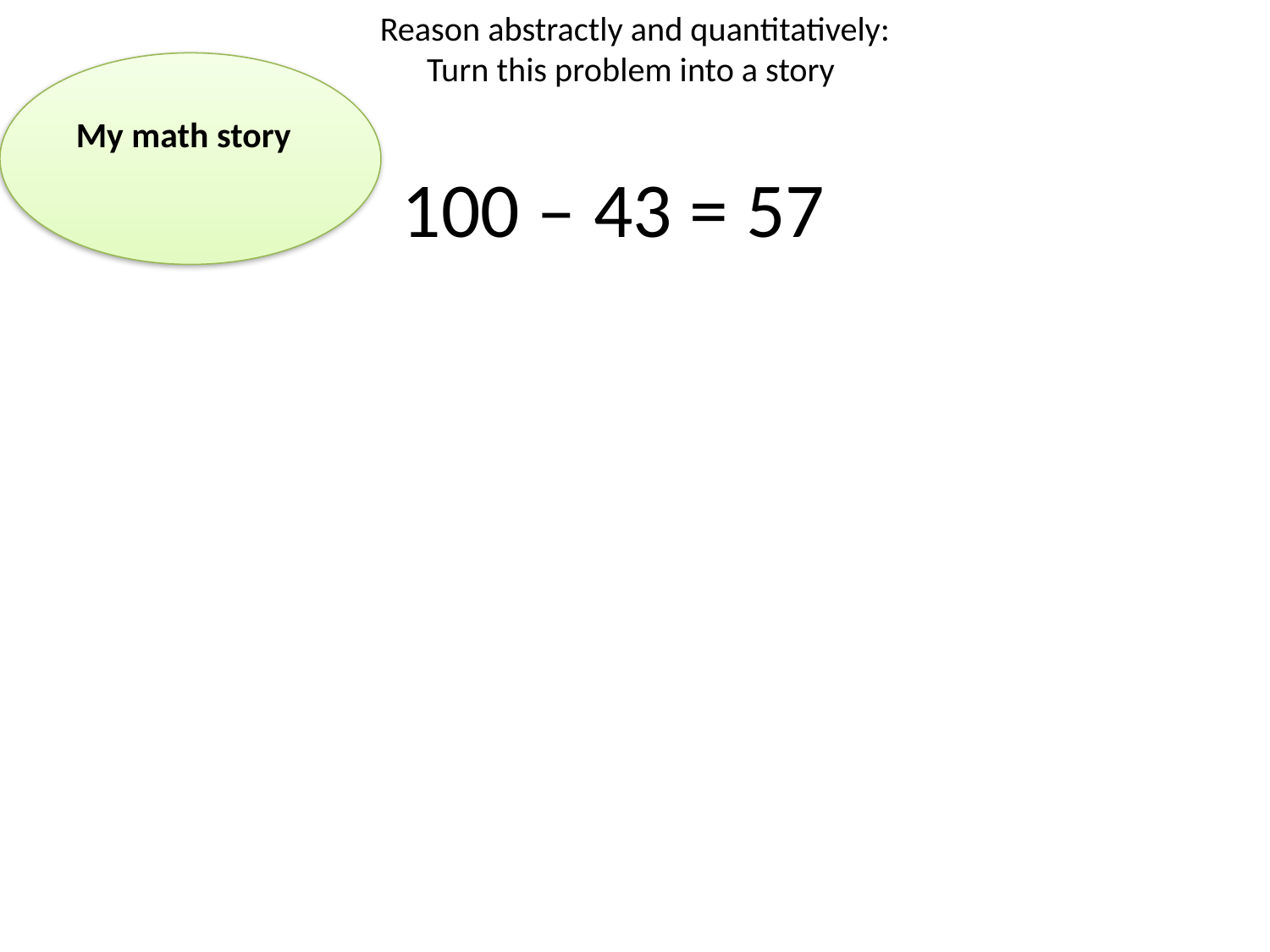

Reason abstractly and quantitatively:
Turn this problem into a story

My math story
# 100 – 43 = 57